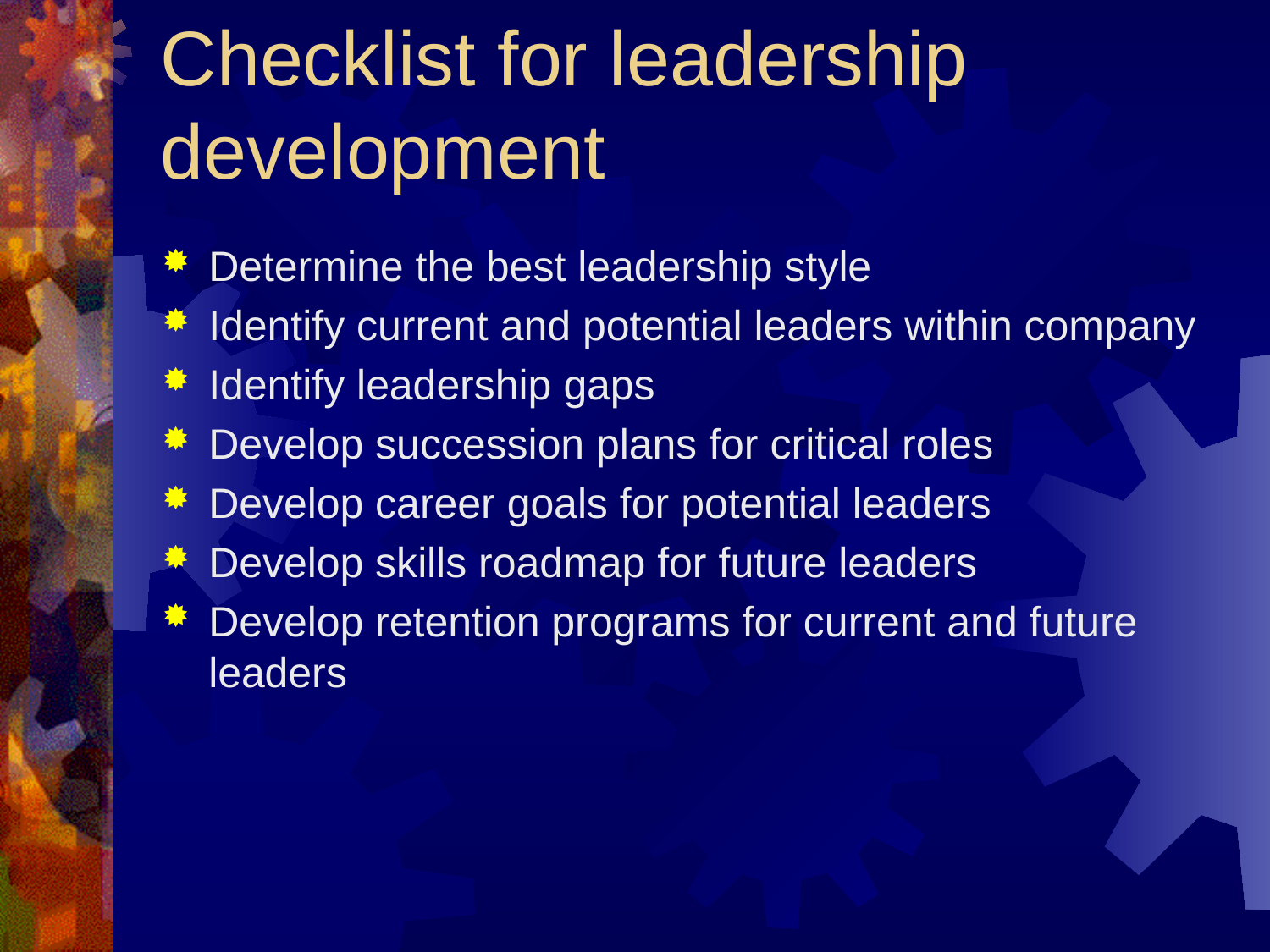

# Checklist for leadership development
Determine the best leadership style
Identify current and potential leaders within company
Identify leadership gaps
Develop succession plans for critical roles
Develop career goals for potential leaders
Develop skills roadmap for future leaders
Develop retention programs for current and future leaders